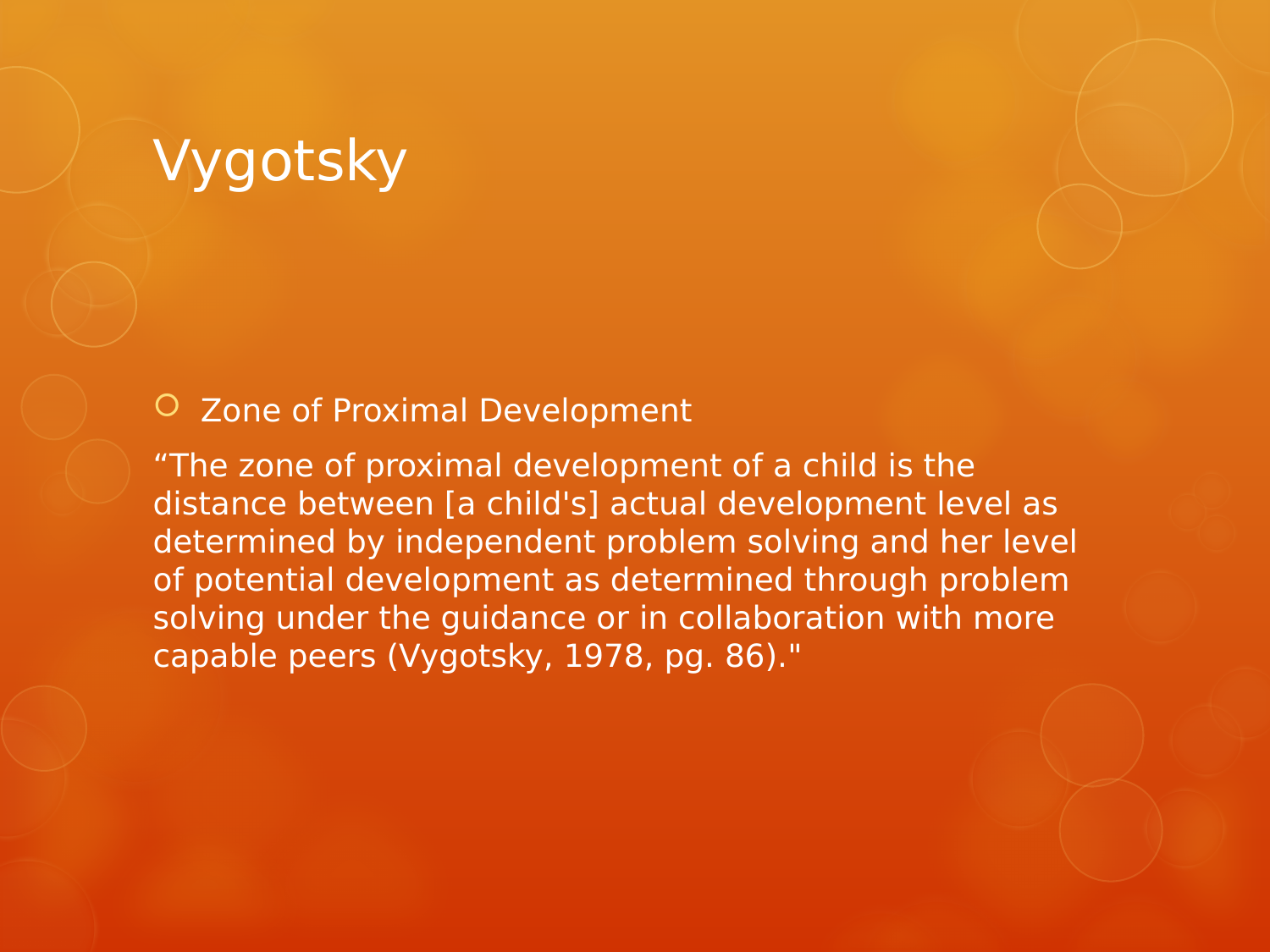

# Vygotsky
Zone of Proximal Development
“The zone of proximal development of a child is the distance between [a child's] actual development level as determined by independent problem solving and her level of potential development as determined through problem solving under the guidance or in collaboration with more capable peers (Vygotsky, 1978, pg. 86)."